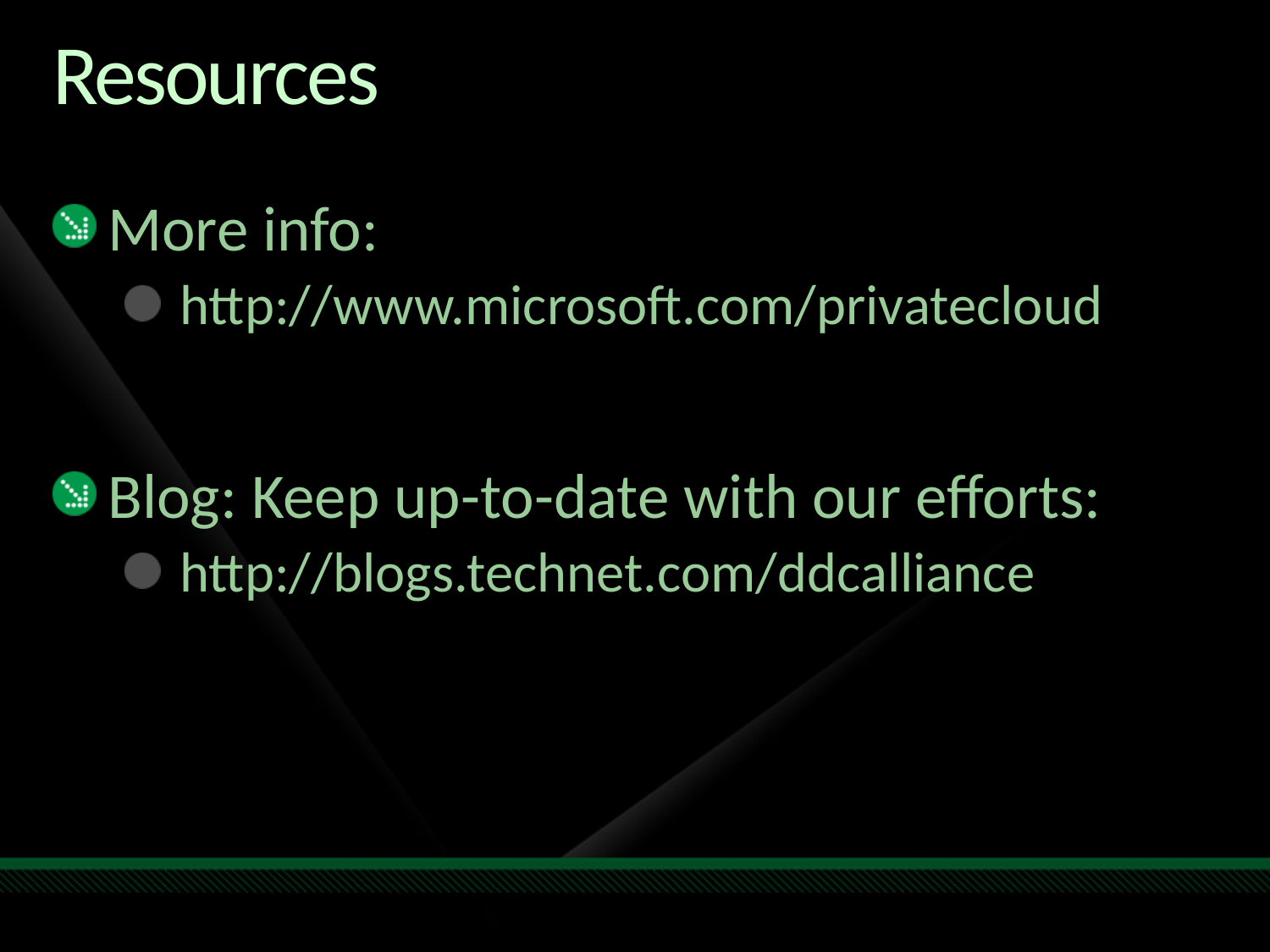

# Resources
More info:
http://www.microsoft.com/privatecloud

Blog: Keep up-to-date with our efforts:
http://blogs.technet.com/ddcalliance